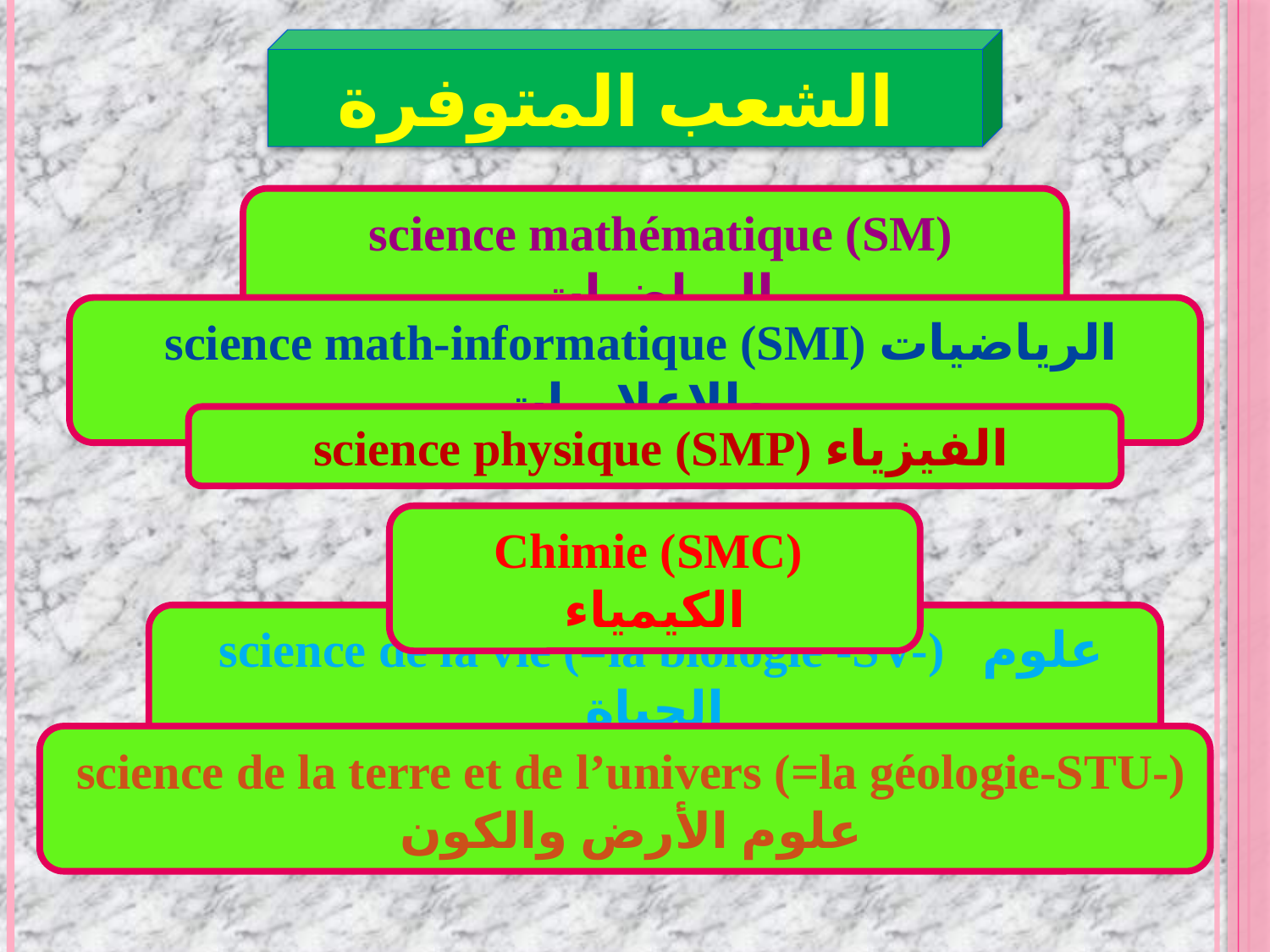

الشعب المتوفرة
 science mathématique (SM) الریاضیات
 science math-informatique (SMI) الریاضیات والإعلامیات
 science physique (SMP) الفیزیاء
Chimie (SMC)  الكیمیاء
 science de la vie (=la biologie -SV-)   علوم الحیاة
 science de la terre et de l’univers (=la géologie-STU-)  علوم الأرض والكون